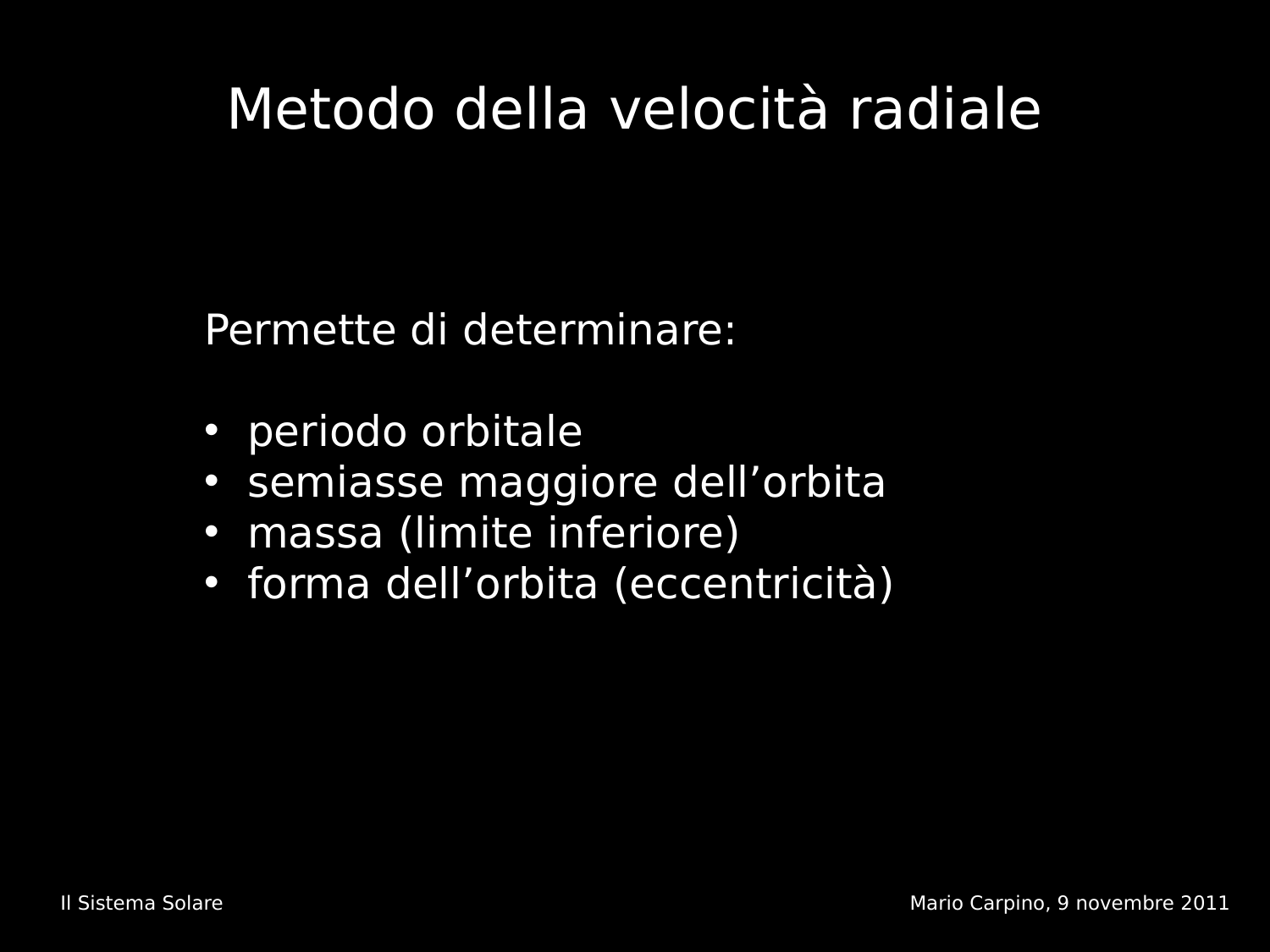

Metodo della velocità radiale
Permette di determinare:

 periodo orbitale
 semiasse maggiore dell’orbita
 massa (limite inferiore)
 forma dell’orbita (eccentricità)
Il Sistema Solare
Mario Carpino, 9 novembre 2011